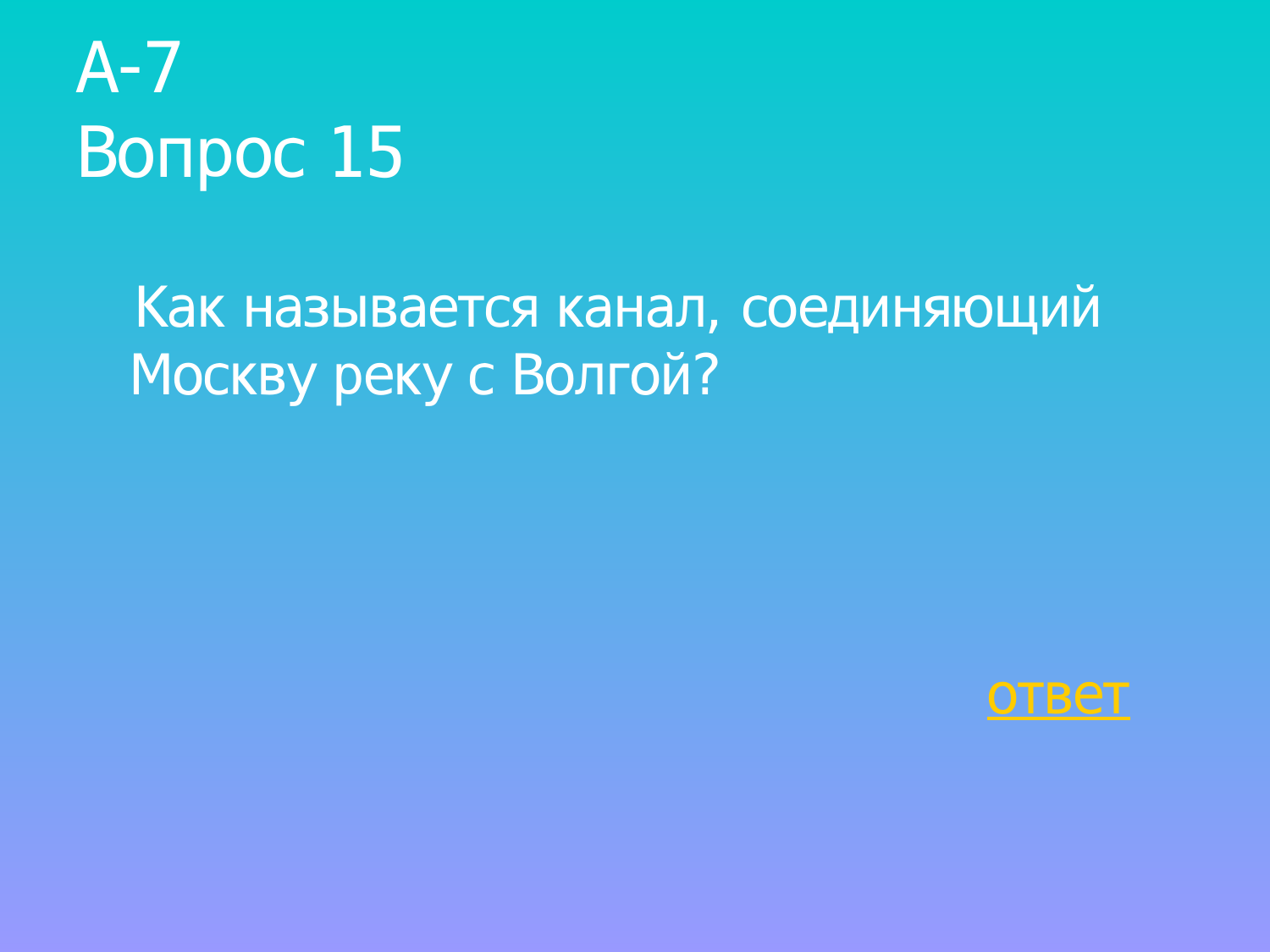

# А-7 Вопрос 15
   Как называется канал, соединяющий Москву реку с Волгой?

ответ